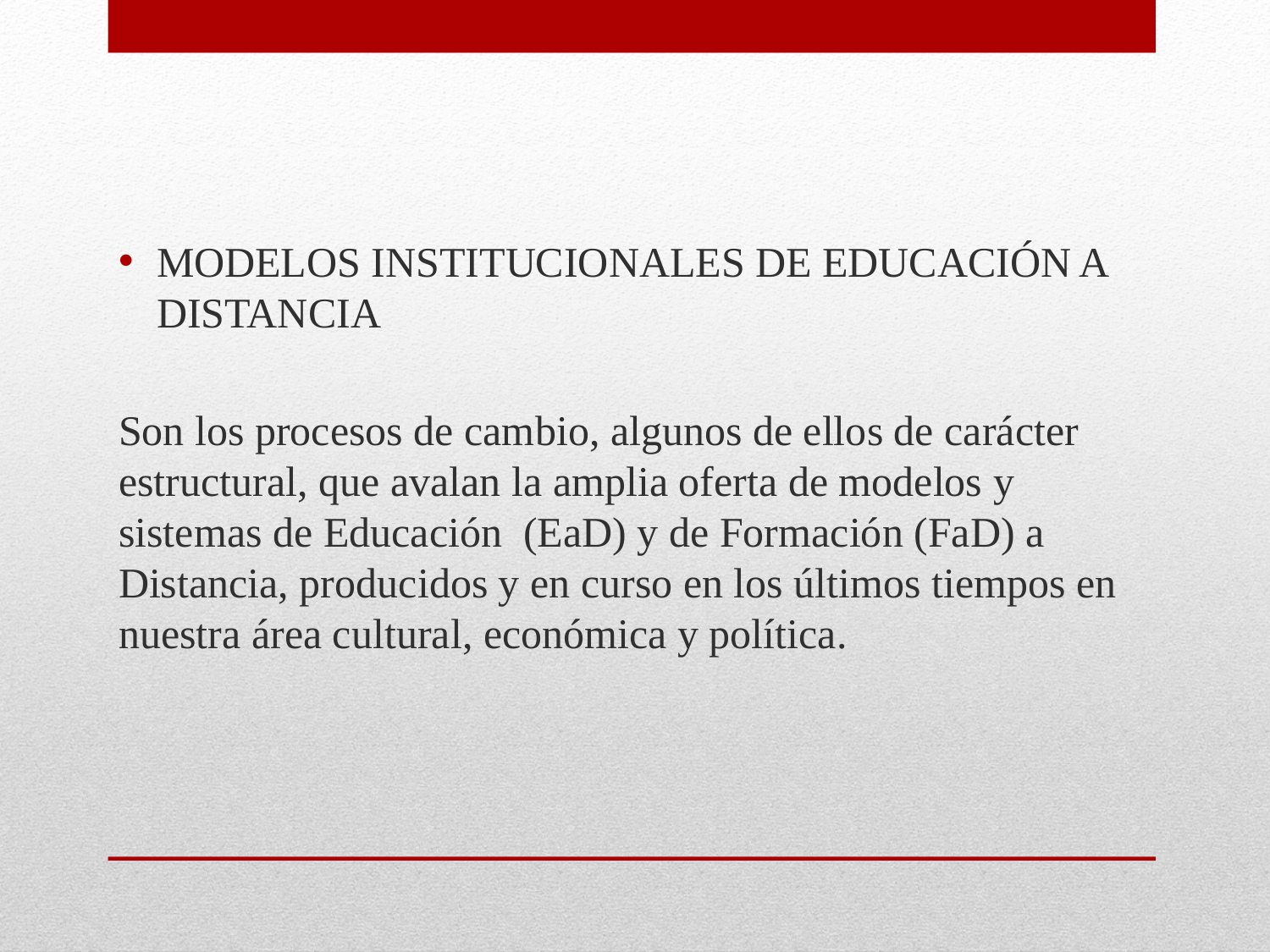

MODELOS INSTITUCIONALES DE EDUCACIÓN A DISTANCIA

Son los procesos de cambio, algunos de ellos de carácter estructural, que avalan la amplia oferta de modelos y sistemas de Educación  (EaD) y de Formación (FaD) a Distancia, producidos y en curso en los últimos tiempos en nuestra área cultural, económica y política.